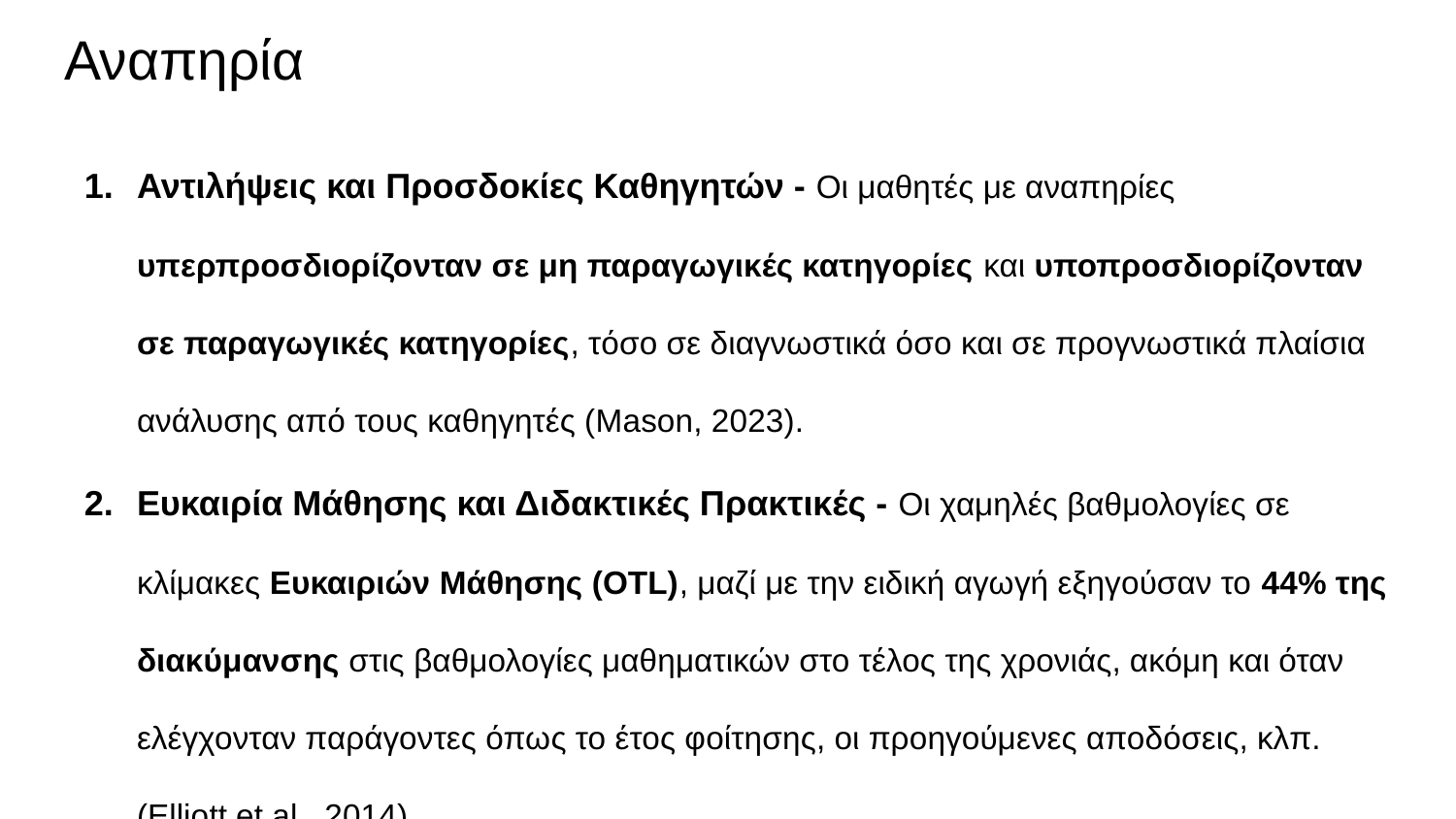

# Αναπηρία
Αντιλήψεις και Προσδοκίες Καθηγητών - Οι μαθητές με αναπηρίες υπερπροσδιορίζονταν σε μη παραγωγικές κατηγορίες και υποπροσδιορίζονταν σε παραγωγικές κατηγορίες, τόσο σε διαγνωστικά όσο και σε προγνωστικά πλαίσια ανάλυσης από τους καθηγητές (Mason, 2023).
Ευκαιρία Μάθησης και Διδακτικές Πρακτικές - Οι χαμηλές βαθμολογίες σε κλίμακες Ευκαιριών Μάθησης (OTL), μαζί με την ειδική αγωγή εξηγούσαν το 44% της διακύμανσης στις βαθμολογίες μαθηματικών στο τέλος της χρονιάς, ακόμη και όταν ελέγχονταν παράγοντες όπως το έτος φοίτησης, οι προηγούμενες αποδόσεις, κλπ. (Elliott et al., 2014)